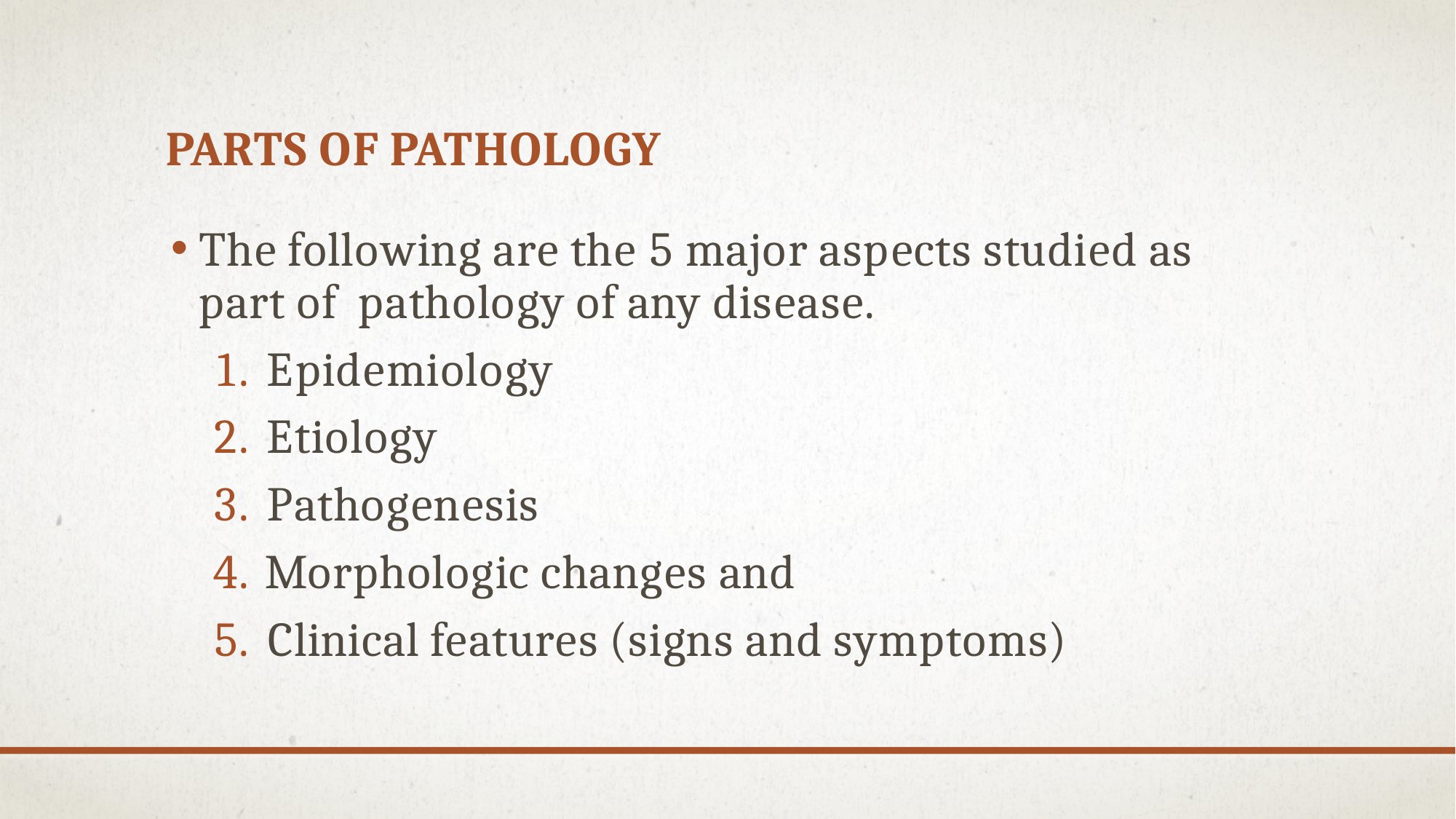

# Parts of Pathology
The following are the 5 major aspects studied as part of  pathology of any disease.
Epidemiology
Etiology
Pathogenesis
Morphologic changes and
Clinical features (signs and symptoms)